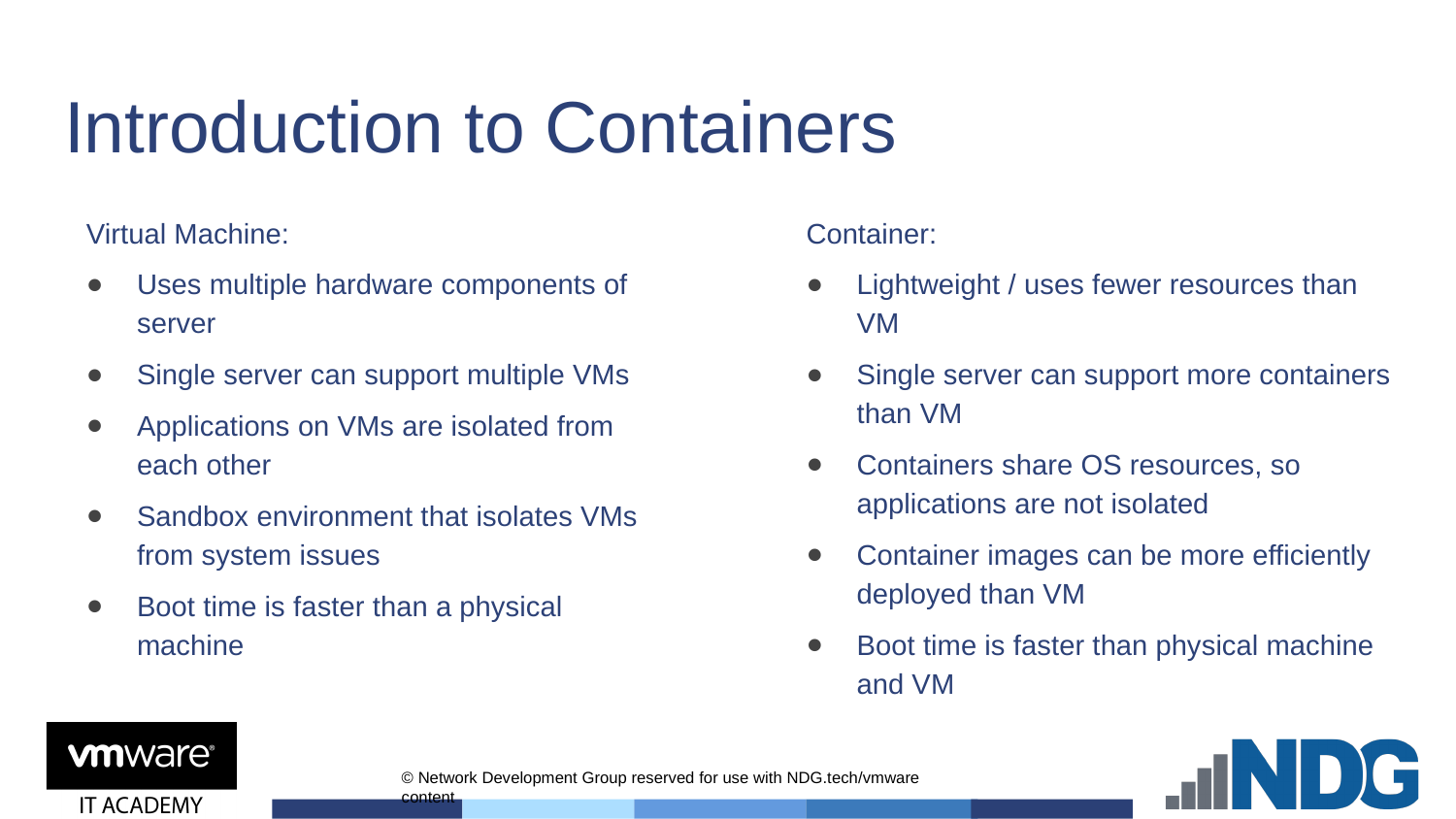

# Introduction to Containers
Virtual Machine:
Uses multiple hardware components of server
Single server can support multiple VMs
Applications on VMs are isolated from each other
Sandbox environment that isolates VMs from system issues
Boot time is faster than a physical machine
Container:
Lightweight / uses fewer resources than VM
Single server can support more containers than VM
Containers share OS resources, so applications are not isolated
Container images can be more efficiently deployed than VM
Boot time is faster than physical machine and VM